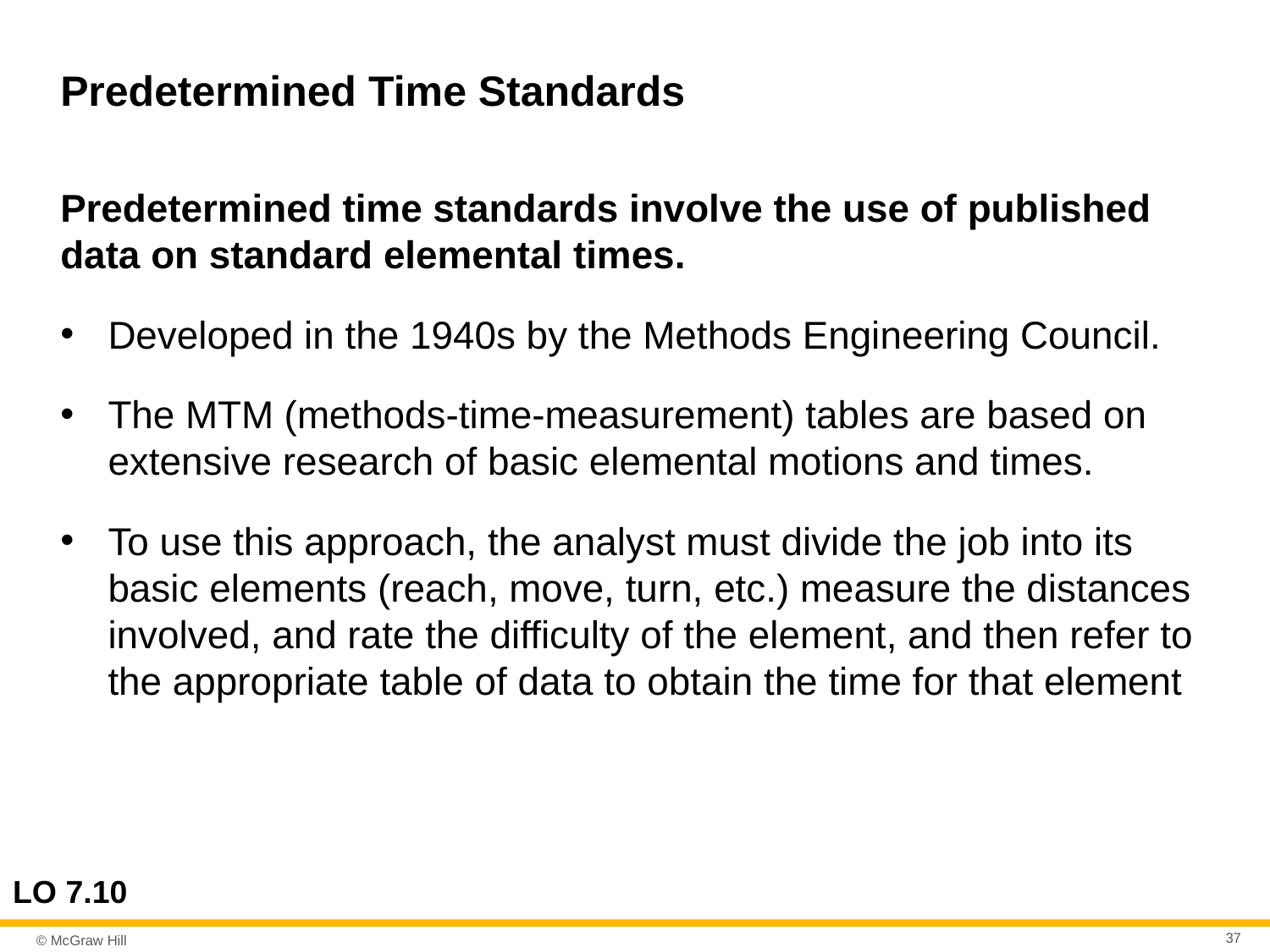

# Predetermined Time Standards
Predetermined time standards involve the use of published data on standard elemental times.
Developed in the 1940s by the Methods Engineering Council.
The MTM (methods-time-measurement) tables are based on extensive research of basic elemental motions and times.
To use this approach, the analyst must divide the job into its basic elements (reach, move, turn, etc.) measure the distances involved, and rate the difficulty of the element, and then refer to the appropriate table of data to obtain the time for that element
LO 7.10